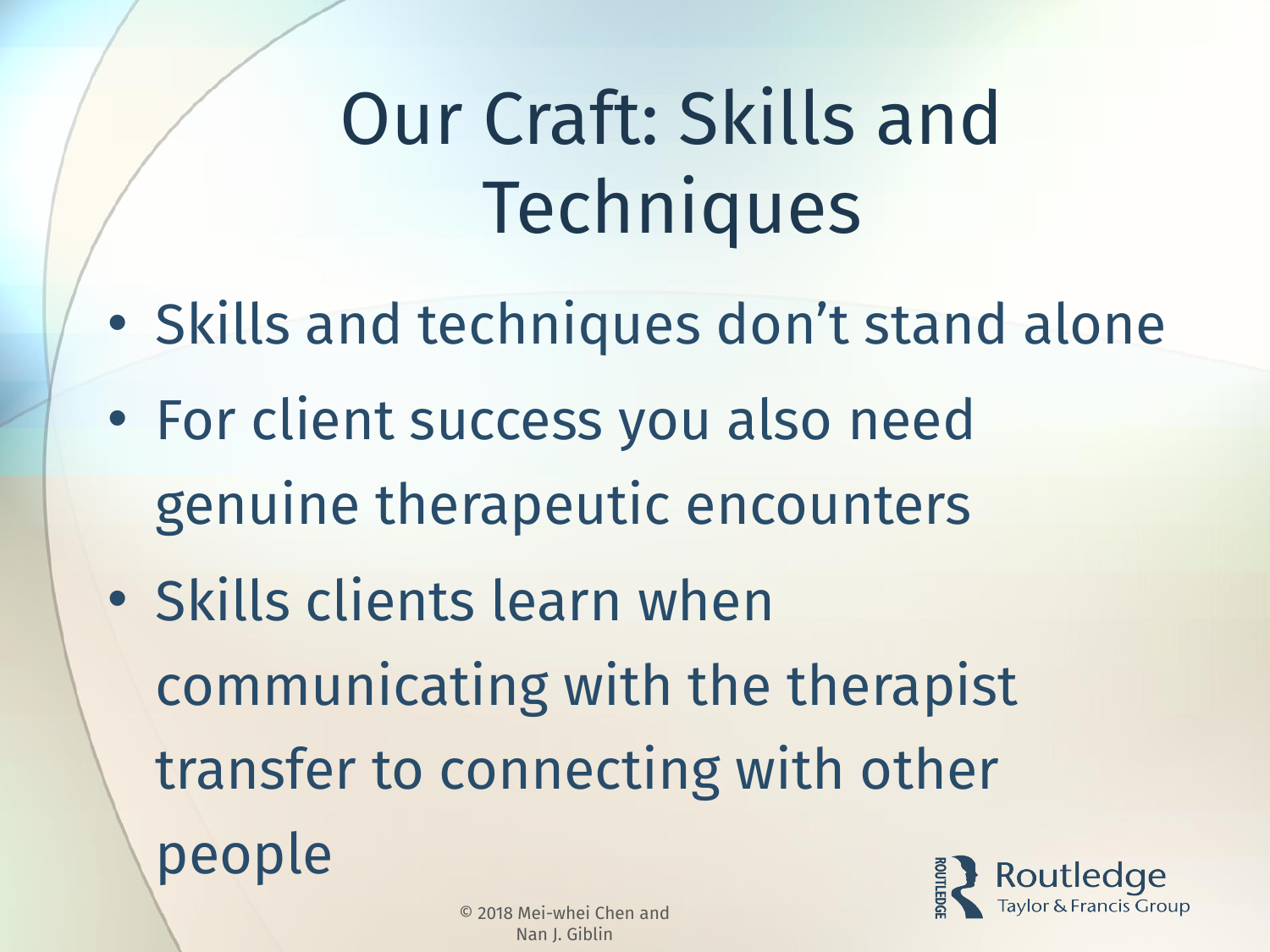

# Our Craft: Skills and Techniques
Skills and techniques don’t stand alone
For client success you also need genuine therapeutic encounters
Skills clients learn when communicating with the therapist transfer to connecting with other people